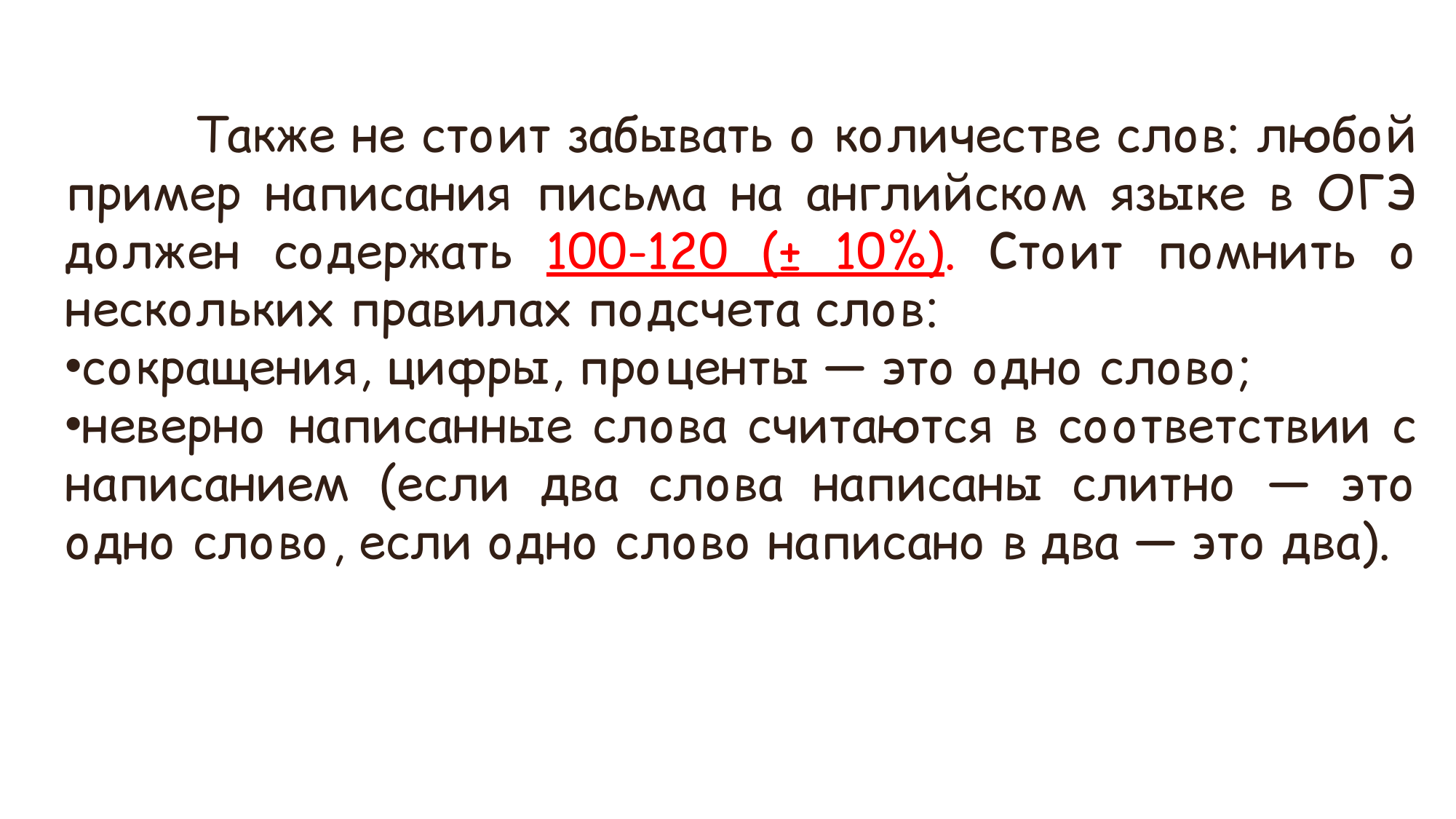

Также не стоит забывать о количестве слов: любой пример написания письма на английском языке в ОГЭ должен содержать 100-120 (± 10%). Стоит помнить о нескольких правилах подсчета слов:
сокращения, цифры, проценты — это одно слово;
неверно написанные слова считаются в соответствии с написанием (если два слова написаны слитно — это одно слово, если одно слово написано в два — это два).